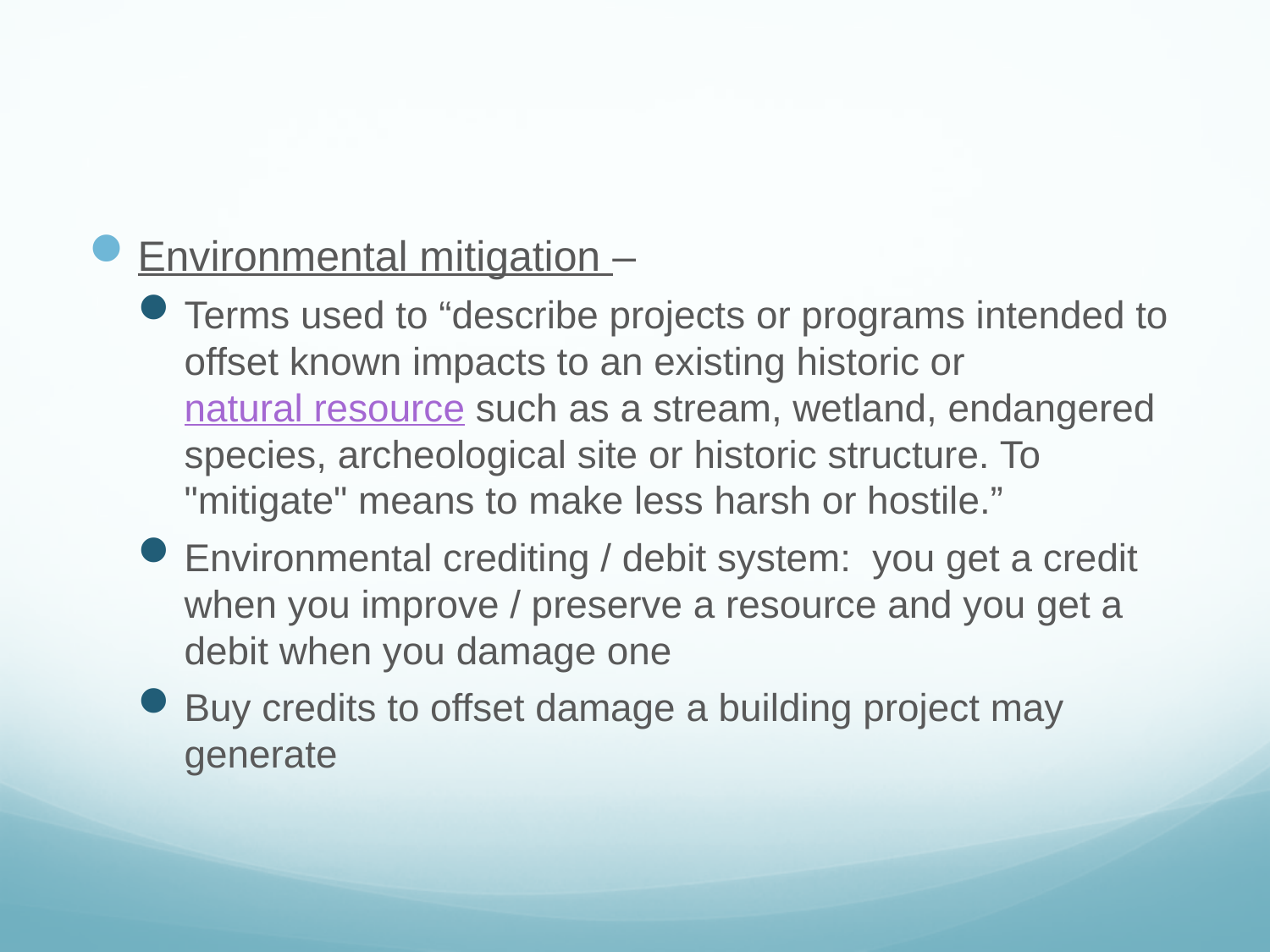

#
Environmental mitigation –
Terms used to “describe projects or programs intended to offset known impacts to an existing historic or natural resource such as a stream, wetland, endangered species, archeological site or historic structure. To "mitigate" means to make less harsh or hostile.”
Environmental crediting / debit system:  you get a credit when you improve / preserve a resource and you get a debit when you damage one
Buy credits to offset damage a building project may generate